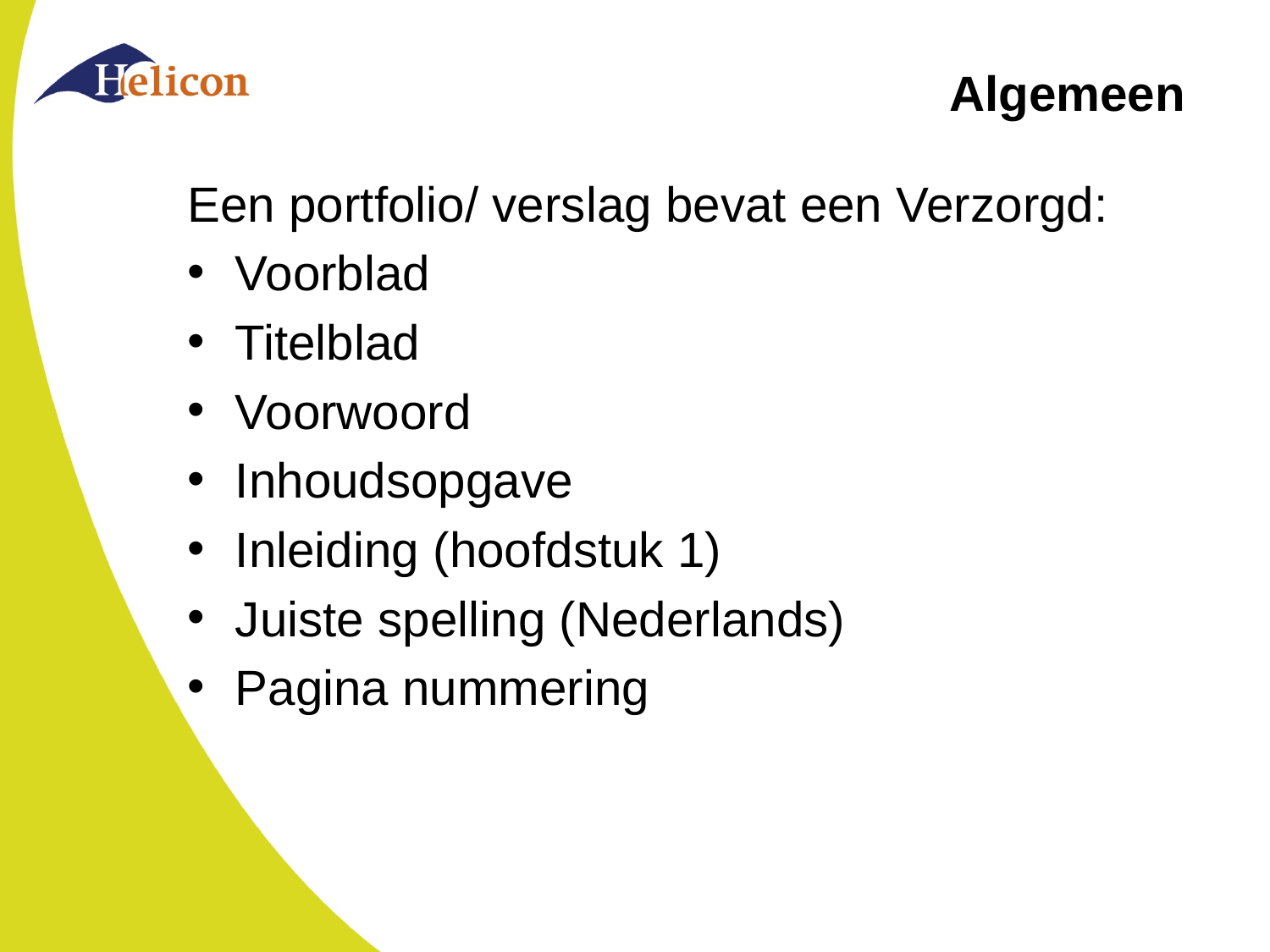

# Algemeen
Een portfolio/ verslag bevat een Verzorgd:
Voorblad
Titelblad
Voorwoord
Inhoudsopgave
Inleiding (hoofdstuk 1)
Juiste spelling (Nederlands)
Pagina nummering